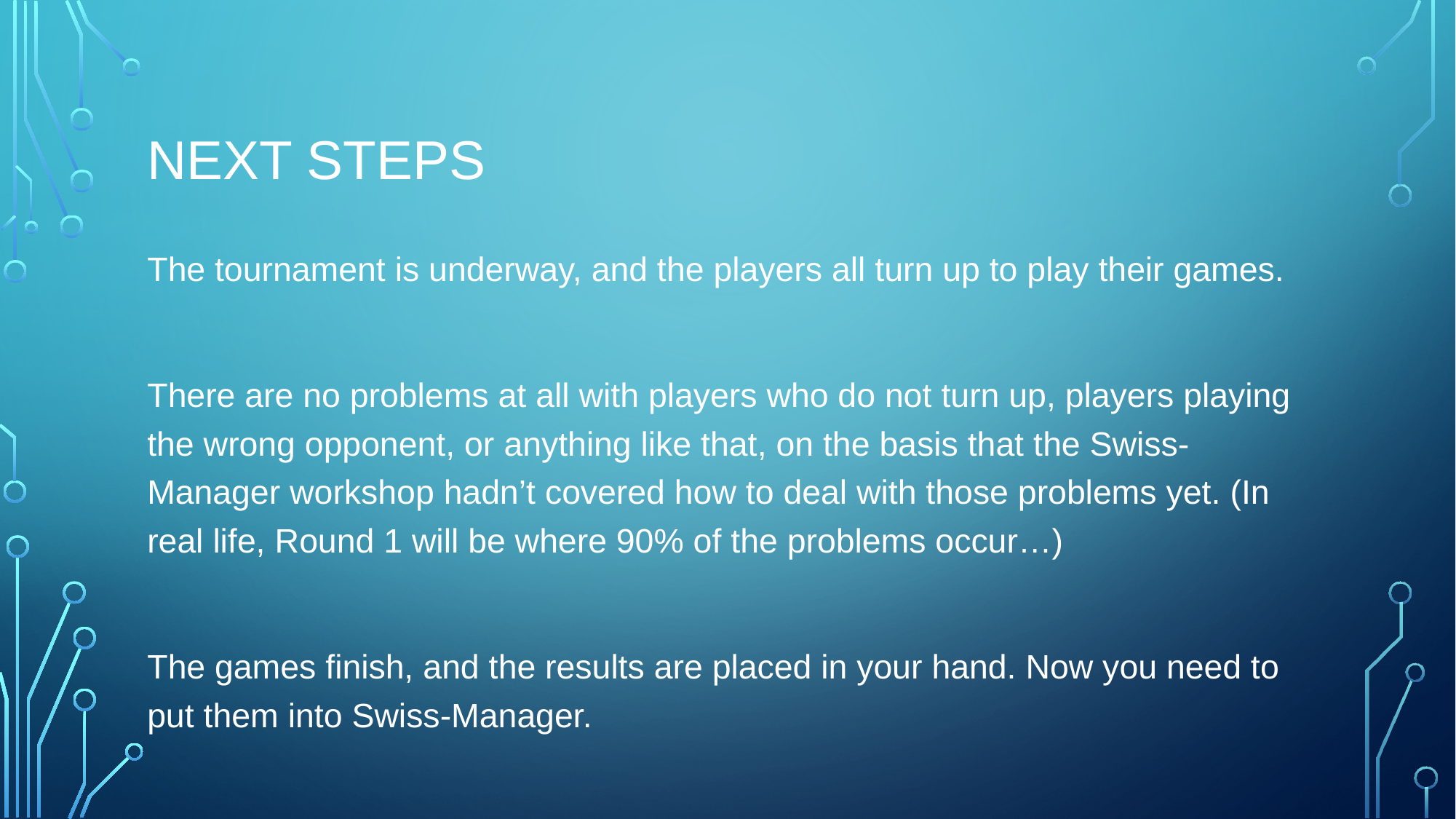

# Next Steps
The tournament is underway, and the players all turn up to play their games.

There are no problems at all with players who do not turn up, players playing the wrong opponent, or anything like that, on the basis that the Swiss-Manager workshop hadn’t covered how to deal with those problems yet. (In real life, Round 1 will be where 90% of the problems occur…)

The games finish, and the results are placed in your hand. Now you need to put them into Swiss-Manager.